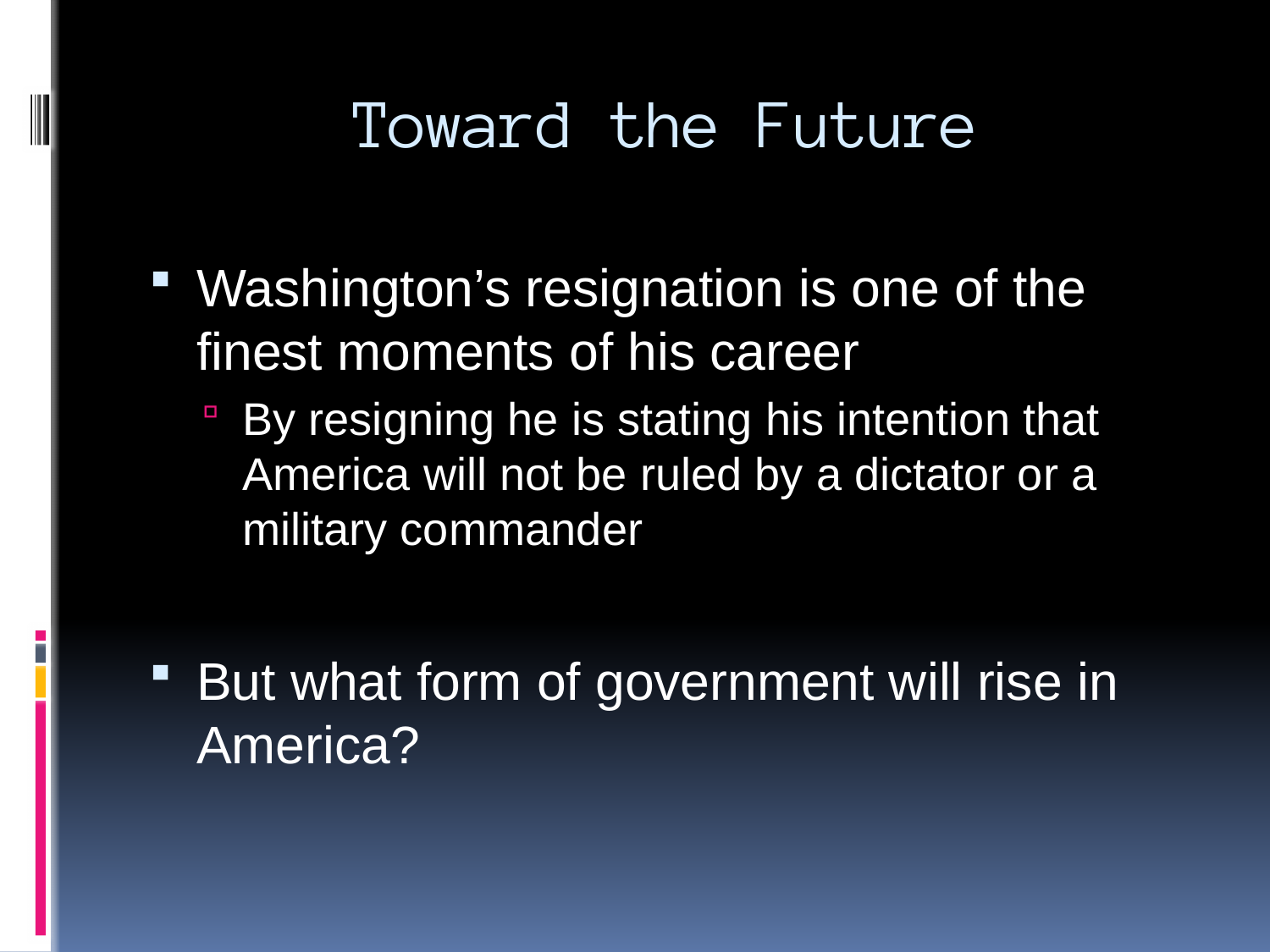

# Toward the Future
Washington’s resignation is one of the finest moments of his career
By resigning he is stating his intention that America will not be ruled by a dictator or a military commander

But what form of government will rise in America?